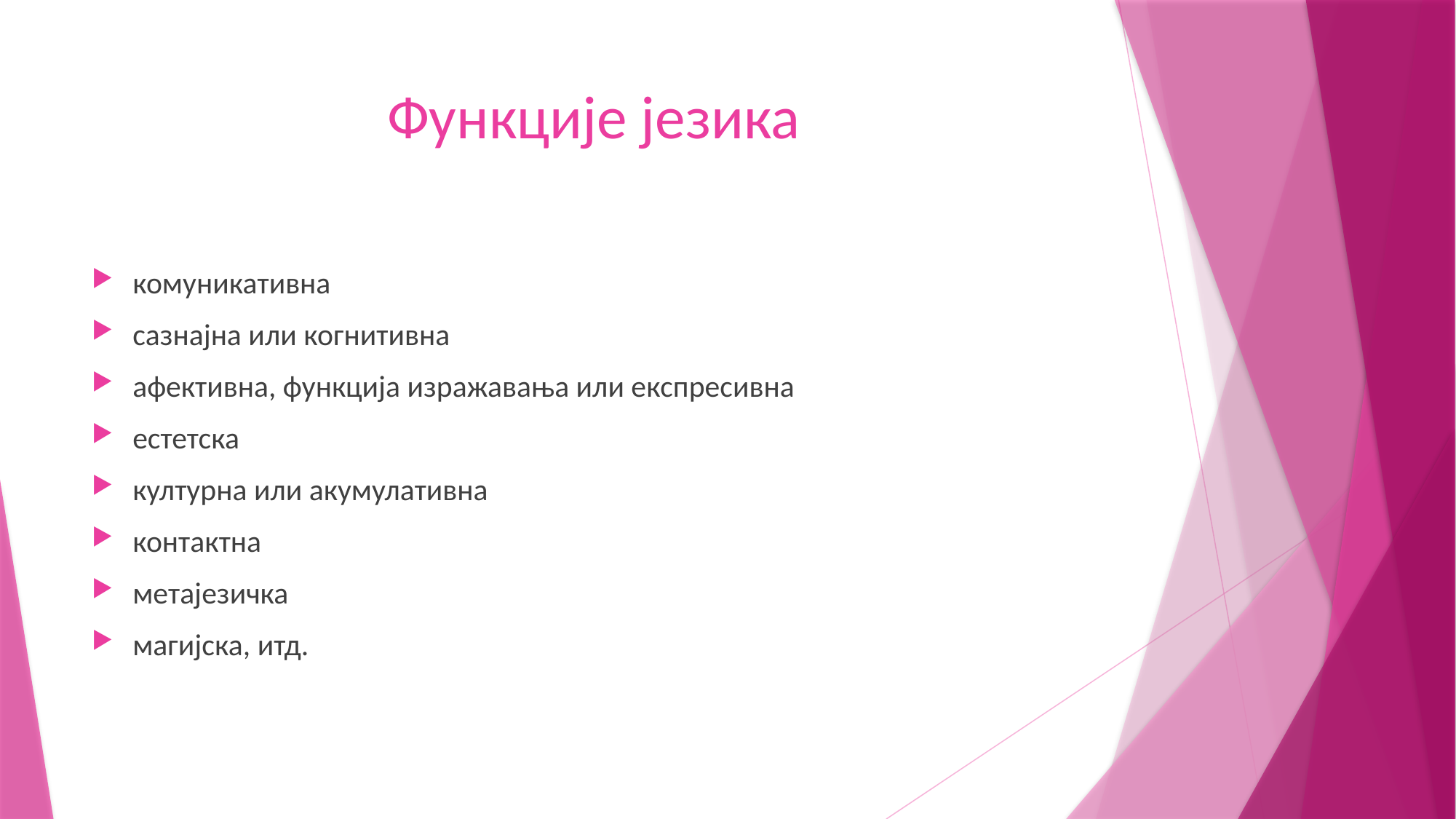

# Функције језика
комуникативна
сазнајна или когнитивна
афективна, функција изражавања или експресивна
естетска
културна или акумулативна
контактна
метајезичка
магијска, итд.